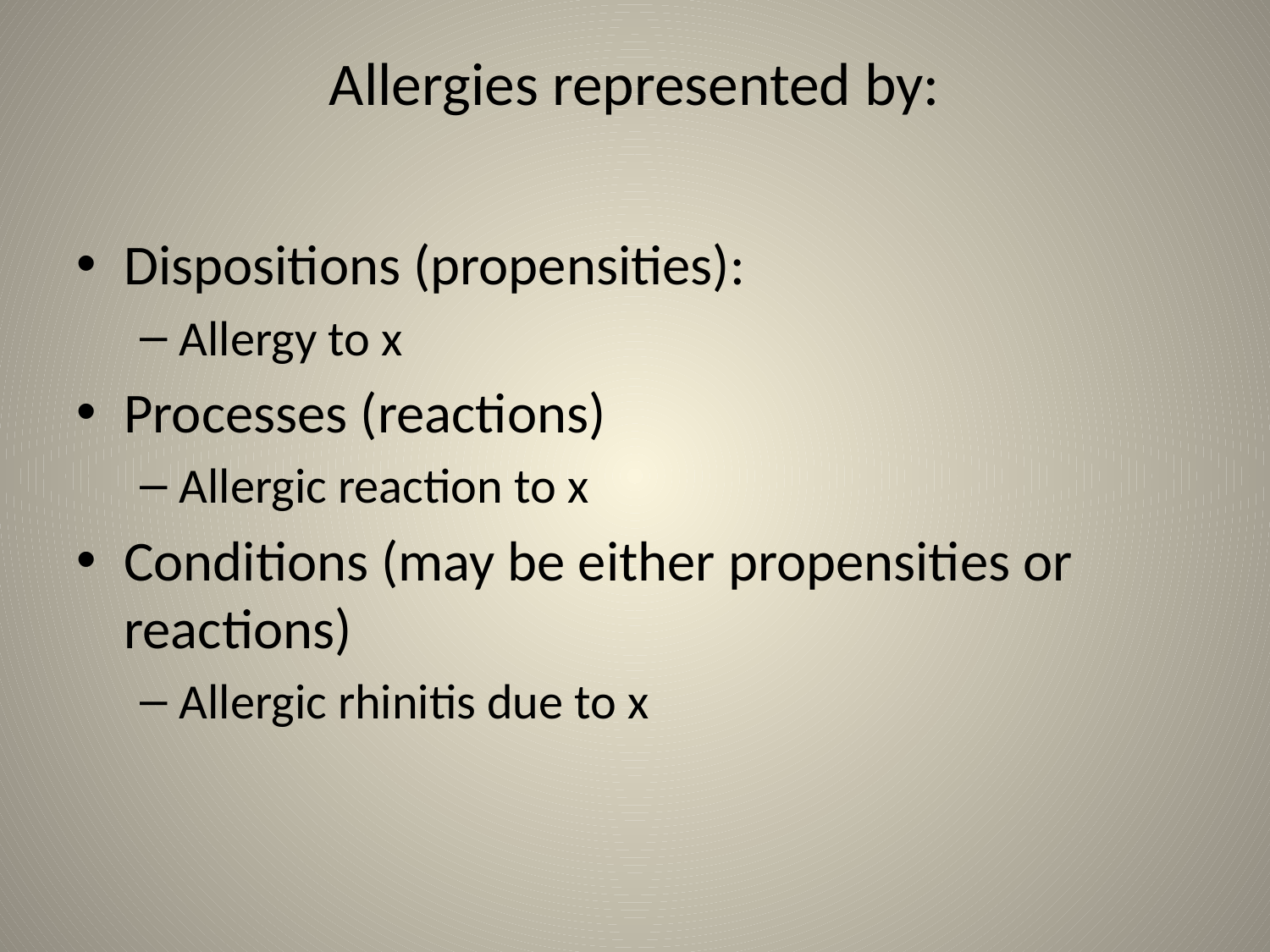

# Allergies represented by:
Dispositions (propensities):
Allergy to x
Processes (reactions)
Allergic reaction to x
Conditions (may be either propensities or reactions)
Allergic rhinitis due to x